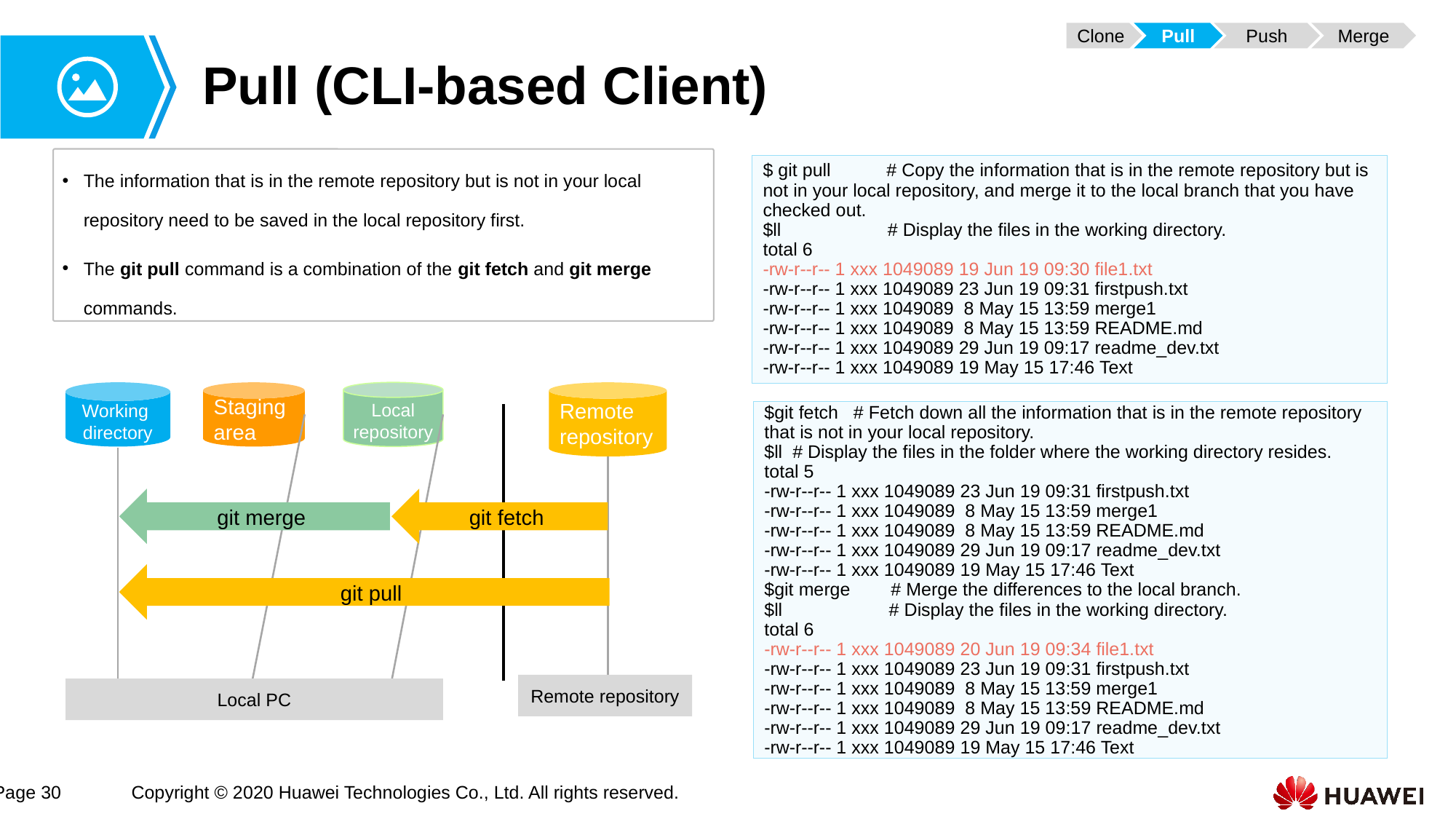

Clone
Pull
Push
Merge
# Pull (CLI-based Client)
The information that is in the remote repository but is not in your local repository need to be saved in the local repository first.
The git pull command is a combination of the git fetch and git merge commands.
$ git pull           # Copy the information that is in the remote repository but is not in your local repository, and merge it to the local branch that you have checked out.
$ll                     # Display the files in the working directory.
total 6
-rw-r--r-- 1 xxx 1049089 19 Jun 19 09:30 file1.txt
-rw-r--r-- 1 xxx 1049089 23 Jun 19 09:31 firstpush.txt
-rw-r--r-- 1 xxx 1049089  8 May 15 13:59 merge1
-rw-r--r-- 1 xxx 1049089  8 May 15 13:59 README.md
-rw-r--r-- 1 xxx 1049089 29 Jun 19 09:17 readme_dev.txt
-rw-r--r-- 1 xxx 1049089 19 May 15 17:46 Text
Working
directory
Staging
area
Local
repository
Remote
repository
git merge
git fetch
git pull
Remote repository
Local PC
$git fetch   # Fetch down all the information that is in the remote repository that is not in your local repository.
$ll  # Display the files in the folder where the working directory resides.
total 5
-rw-r--r-- 1 xxx 1049089 23 Jun 19 09:31 firstpush.txt
-rw-r--r-- 1 xxx 1049089  8 May 15 13:59 merge1
-rw-r--r-- 1 xxx 1049089  8 May 15 13:59 README.md
-rw-r--r-- 1 xxx 1049089 29 Jun 19 09:17 readme_dev.txt
-rw-r--r-- 1 xxx 1049089 19 May 15 17:46 Text
$git merge        # Merge the differences to the local branch.
$ll                     # Display the files in the working directory.
total 6
-rw-r--r-- 1 xxx 1049089 20 Jun 19 09:34 file1.txt
-rw-r--r-- 1 xxx 1049089 23 Jun 19 09:31 firstpush.txt
-rw-r--r-- 1 xxx 1049089  8 May 15 13:59 merge1
-rw-r--r-- 1 xxx 1049089  8 May 15 13:59 README.md
-rw-r--r-- 1 xxx 1049089 29 Jun 19 09:17 readme_dev.txt
-rw-r--r-- 1 xxx 1049089 19 May 15 17:46 Text